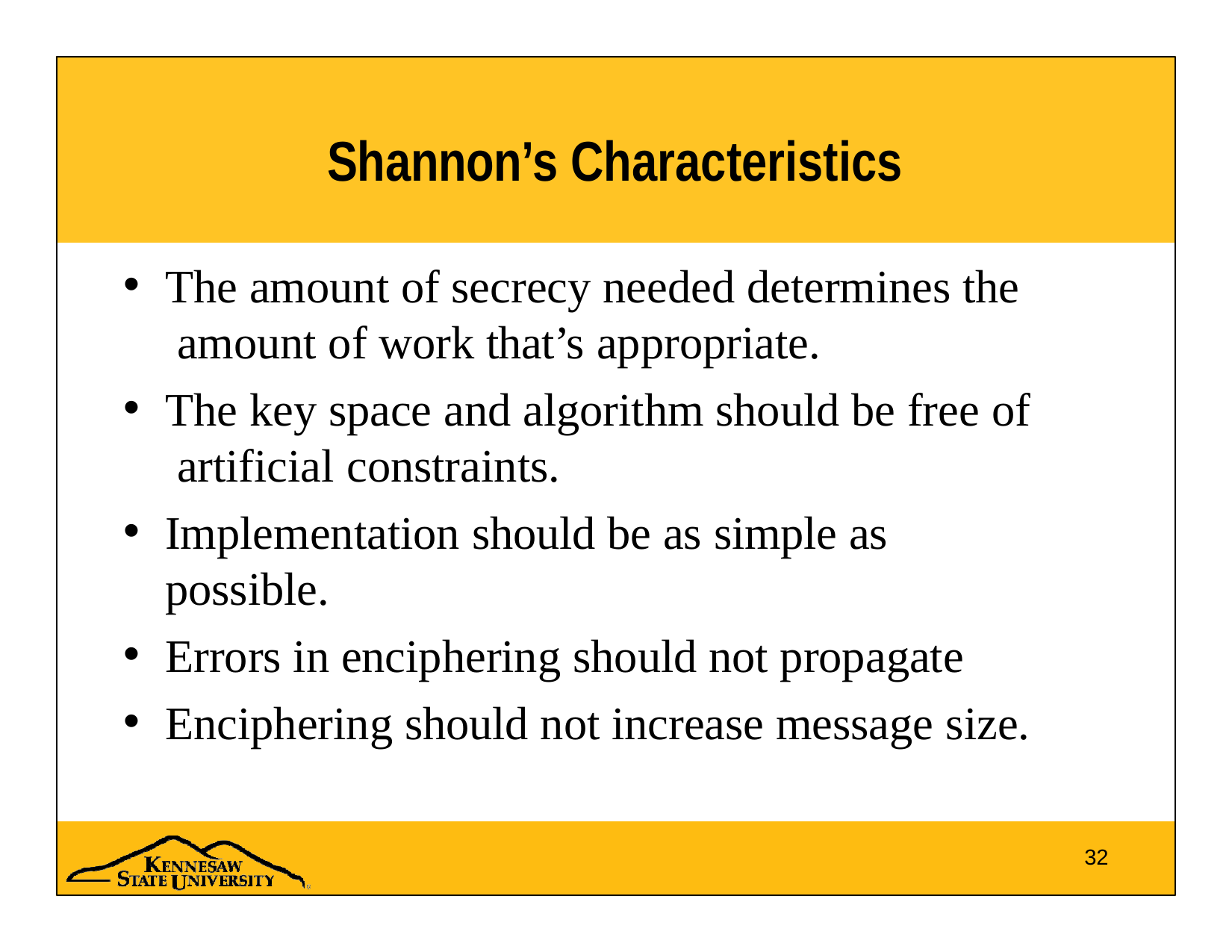

# Shannon’s Characteristics
The amount of secrecy needed determines the  amount of work that’s appropriate.
The key space and algorithm should be free of  artificial constraints.
Implementation should be as simple as possible.
Errors in enciphering should not propagate
Enciphering should not increase message size.

32